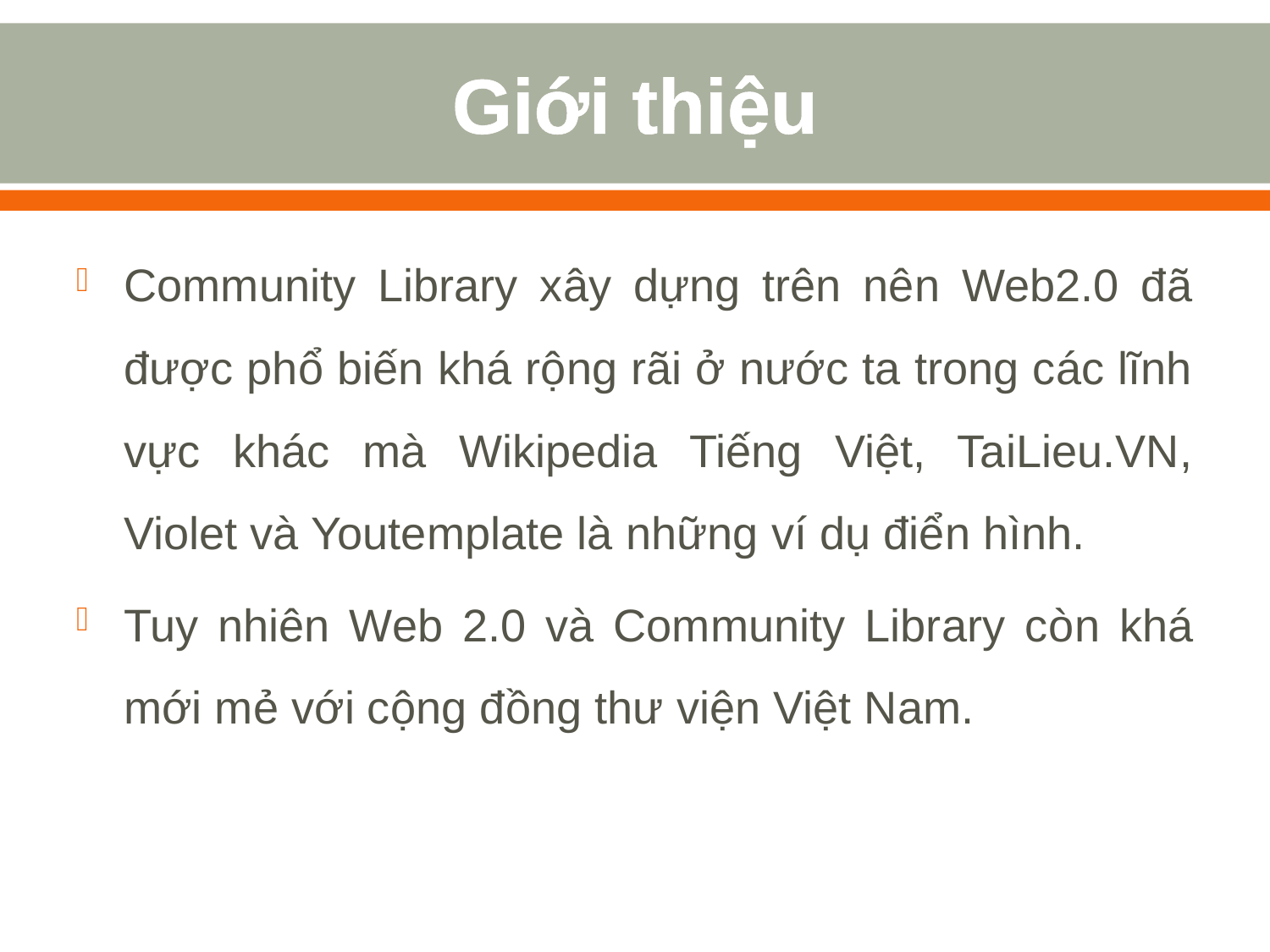

# Giới thiệu
Community Library xây dựng trên nên Web2.0 đã được phổ biến khá rộng rãi ở nước ta trong các lĩnh vực khác mà Wikipedia Tiếng Việt, TaiLieu.VN, Violet và Youtemplate là những ví dụ điển hình.
Tuy nhiên Web 2.0 và Community Library còn khá mới mẻ với cộng đồng thư viện Việt Nam.